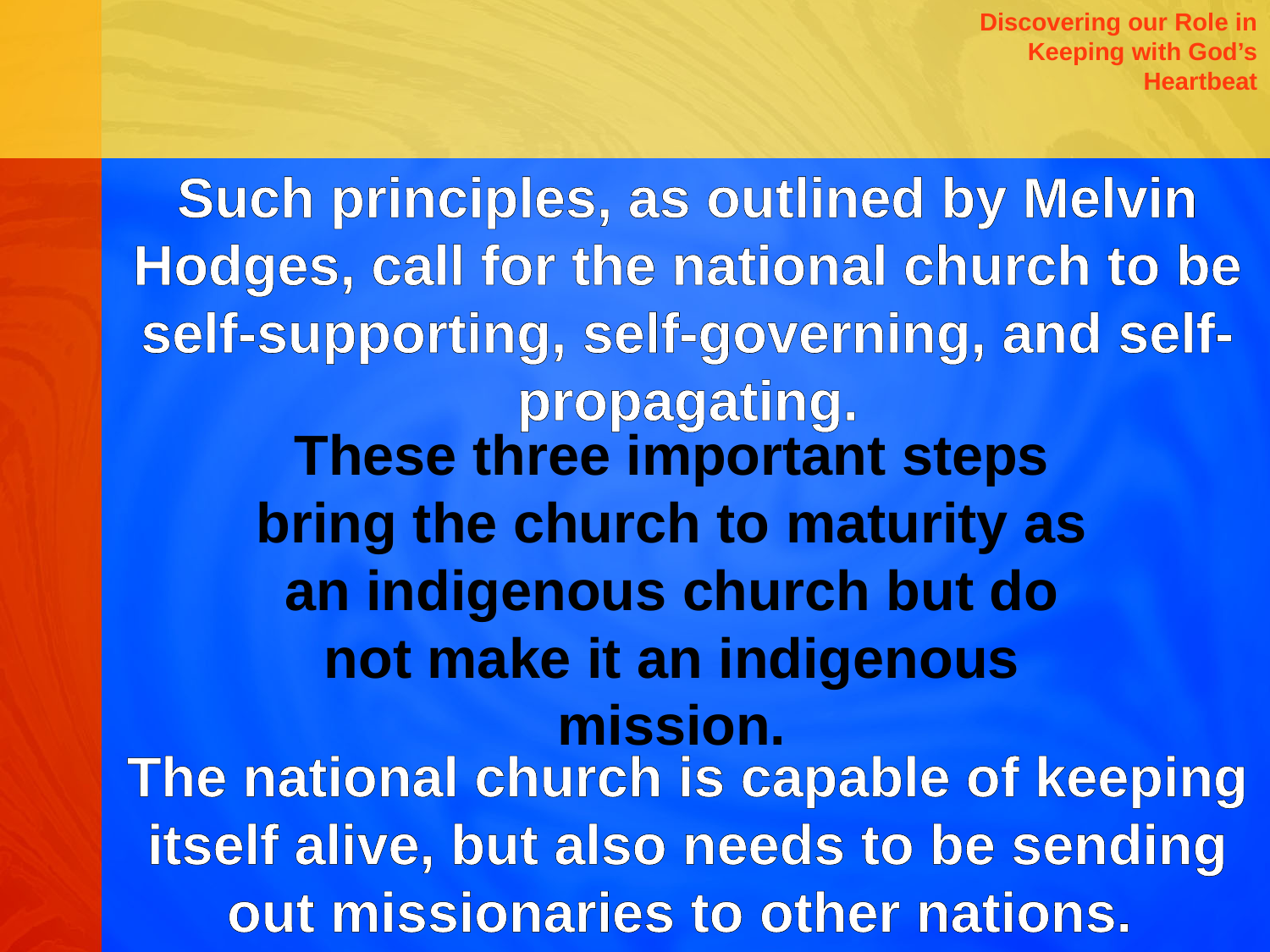

Discovering our Role in Keeping with God’s Heartbeat
Such principles, as outlined by Melvin Hodges, call for the national church to be self-supporting, self-governing, and self-propagating.
These three important steps bring the church to maturity as an indigenous church but do not make it an indigenous mission.
The national church is capable of keeping itself alive, but also needs to be sending out missionaries to other nations.